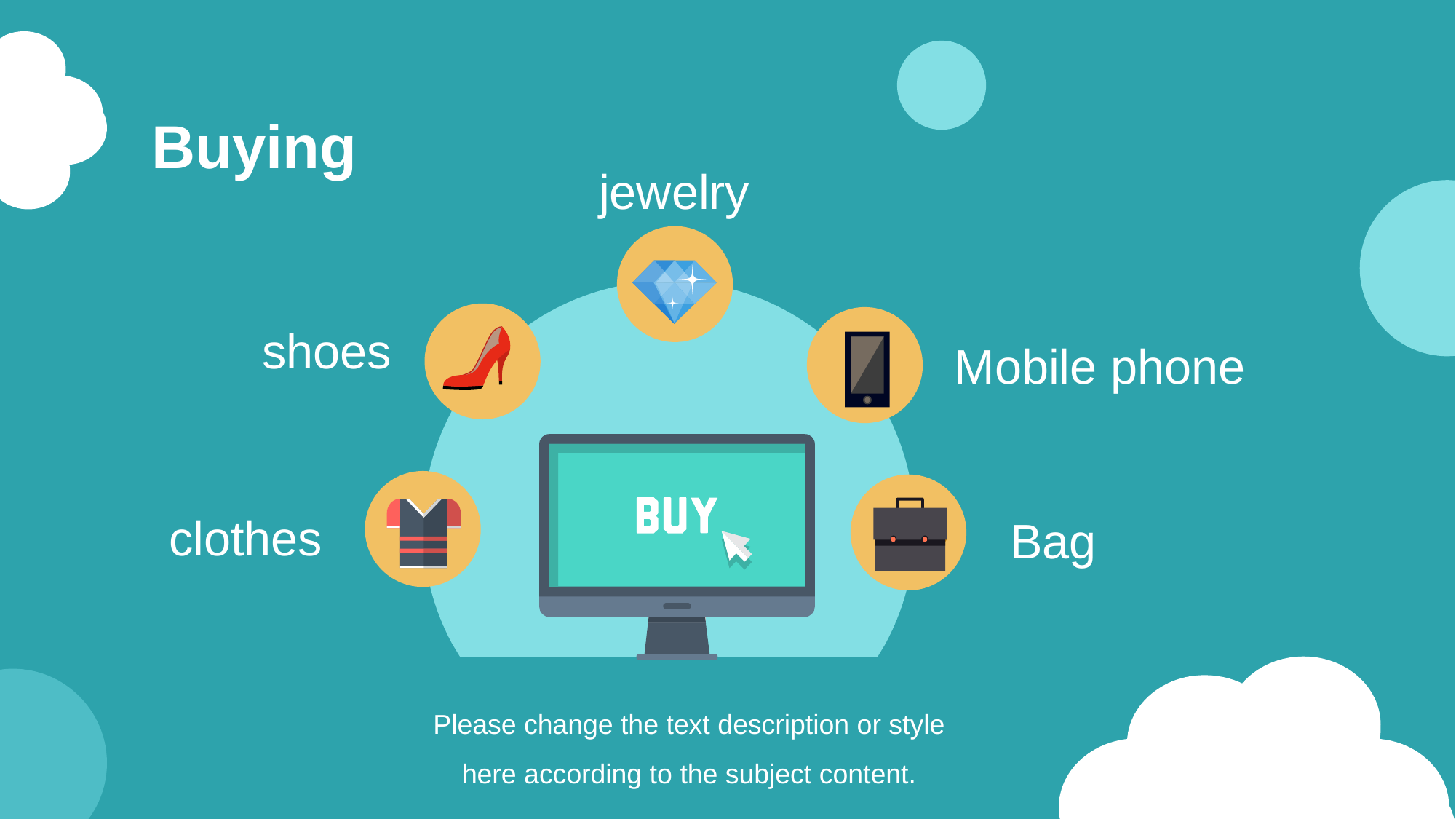

Buying
jewelry

shoes

Mobile phone

clothes

Bag

Please change the text description or style here according to the subject content.